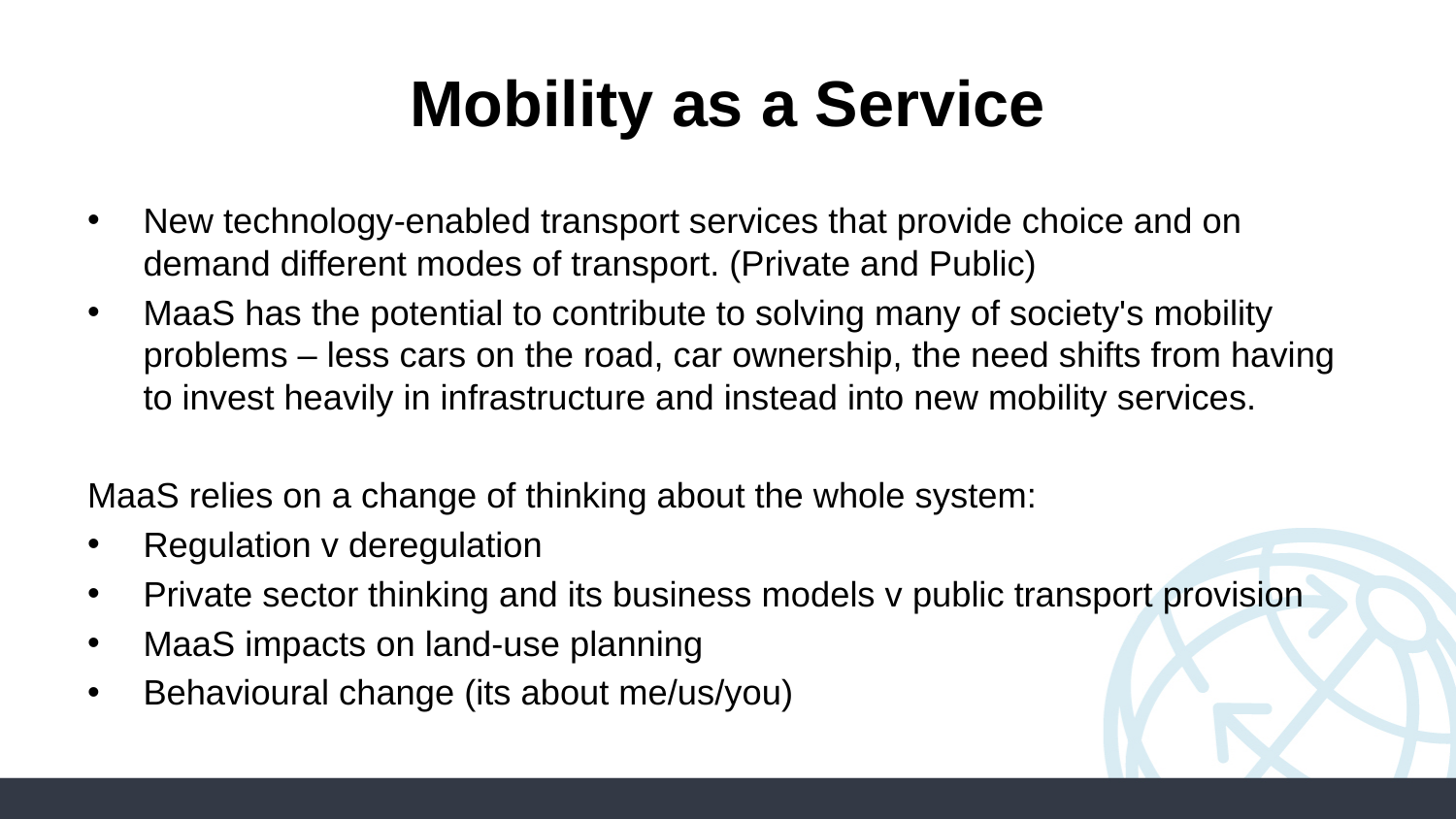

# Mobility as a Service
New technology-enabled transport services that provide choice and on demand different modes of transport. (Private and Public)
MaaS has the potential to contribute to solving many of society's mobility problems – less cars on the road, car ownership, the need shifts from having to invest heavily in infrastructure and instead into new mobility services.

MaaS relies on a change of thinking about the whole system:
Regulation v deregulation
Private sector thinking and its business models v public transport provision
MaaS impacts on land-use planning
Behavioural change (its about me/us/you)